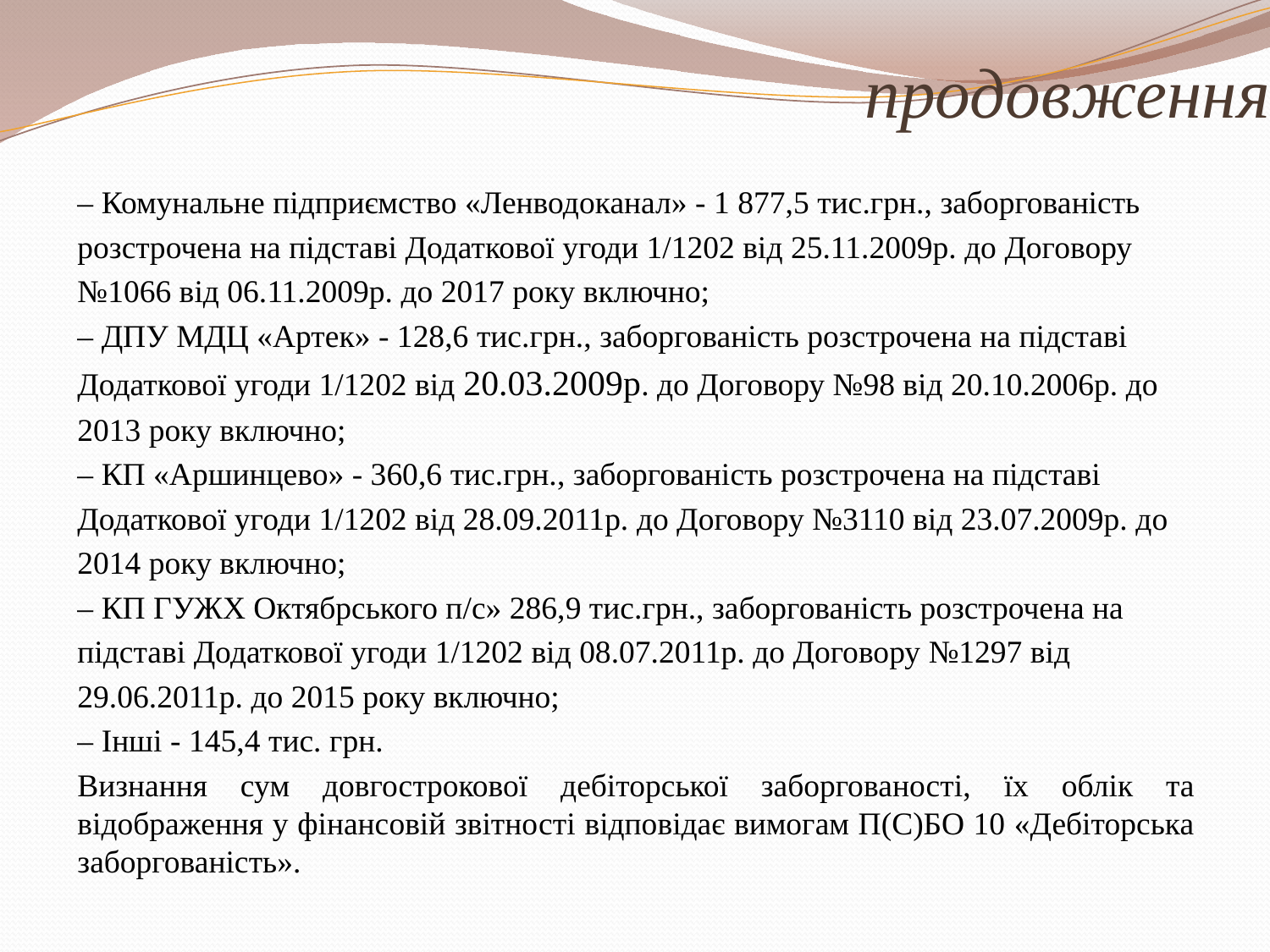

# продовження
– Комунальне підприємство «Ленводоканал» - 1 877,5 тис.грн., заборгованість
розстрочена на підставі Додаткової угоди 1/1202 від 25.11.2009р. до Договору
№1066 від 06.11.2009р. до 2017 року включно;
– ДПУ МДЦ «Артек» - 128,6 тис.грн., заборгованість розстрочена на підставі
Додаткової угоди 1/1202 від 20.03.2009р. до Договору №98 від 20.10.2006р. до
2013 року включно;
– КП «Аршинцево» - 360,6 тис.грн., заборгованість розстрочена на підставі
Додаткової угоди 1/1202 від 28.09.2011р. до Договору №3110 від 23.07.2009р. до
2014 року включно;
– КП ГУЖХ Октябрського п/с» 286,9 тис.грн., заборгованість розстрочена на
підставі Додаткової угоди 1/1202 від 08.07.2011р. до Договору №1297 від
29.06.2011р. до 2015 року включно;
– Інші - 145,4 тис. грн.
Визнання сум довгострокової дебіторської заборгованості, їх облік та відображення у фінансовій звітності відповідає вимогам П(С)БО 10 «Дебіторська заборгованість».